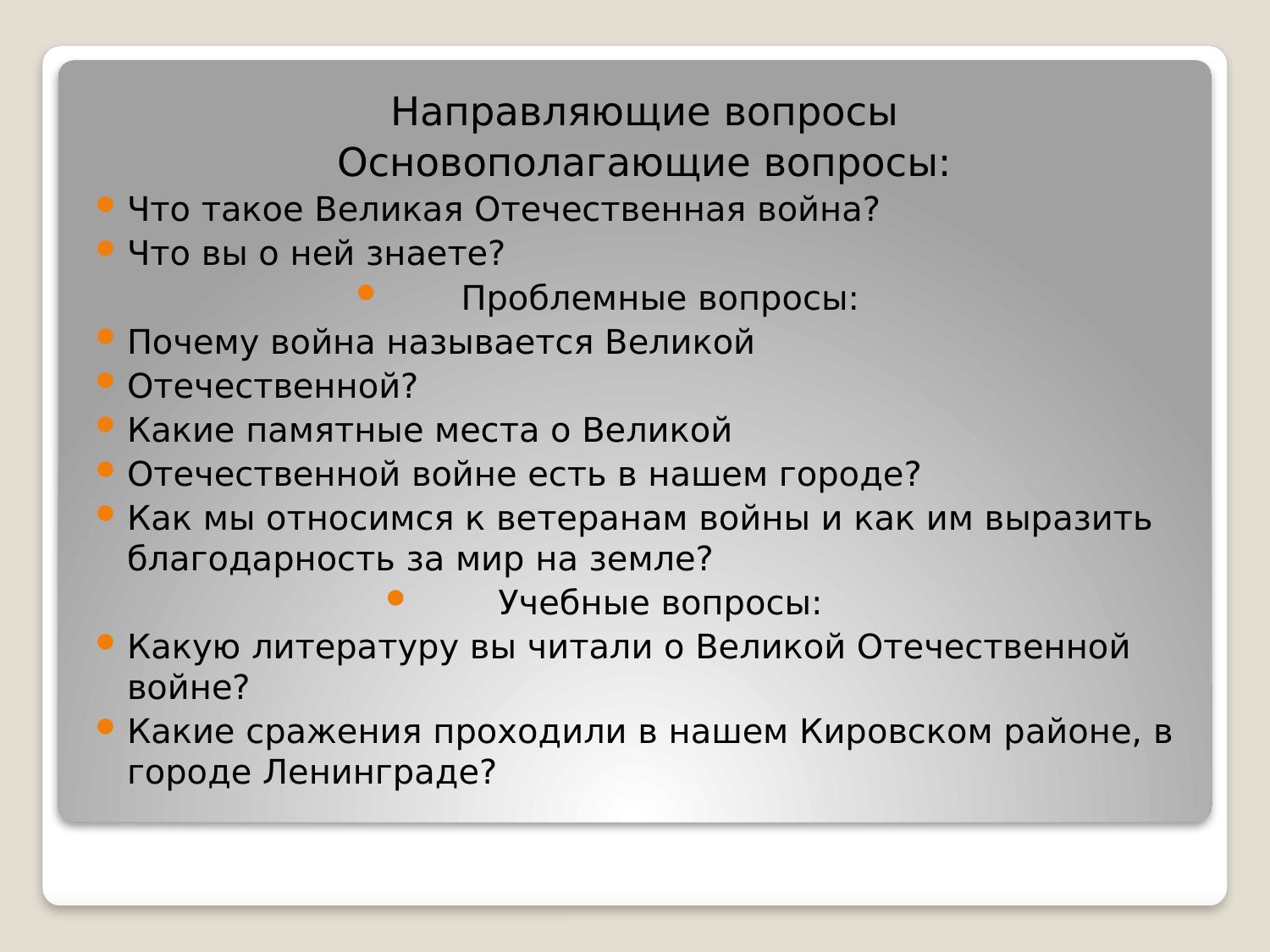

Направляющие вопросы
Основополагающие вопросы:
Что такое Великая Отечественная война?
Что вы о ней знаете?
Проблемные вопросы:
Почему война называется Великой
Отечественной?
Какие памятные места о Великой
Отечественной войне есть в нашем городе?
Как мы относимся к ветеранам войны и как им выразить благодарность за мир на земле?
Учебные вопросы:
Какую литературу вы читали о Великой Отечественной войне?
Какие сражения проходили в нашем Кировском районе, в городе Ленинграде?